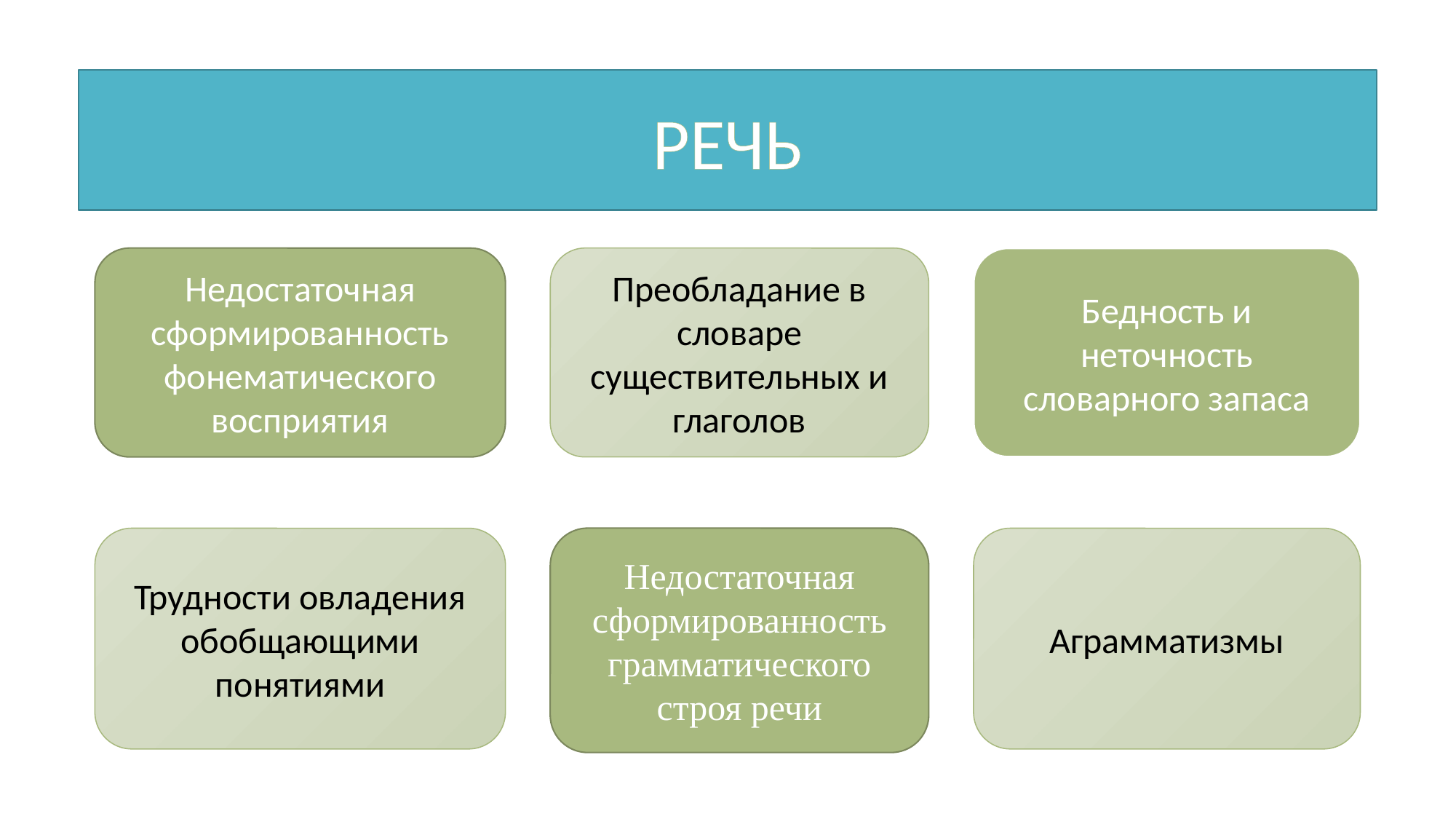

РЕЧЬ
Преобладание в словаре существительных и глаголов
Бедность и неточность словарного запаса
Недостаточная сформированность фонематического восприятия
Трудности овладения обобщающими понятиями
Недостаточная сформированность грамматического строя речи
Аграмматизмы